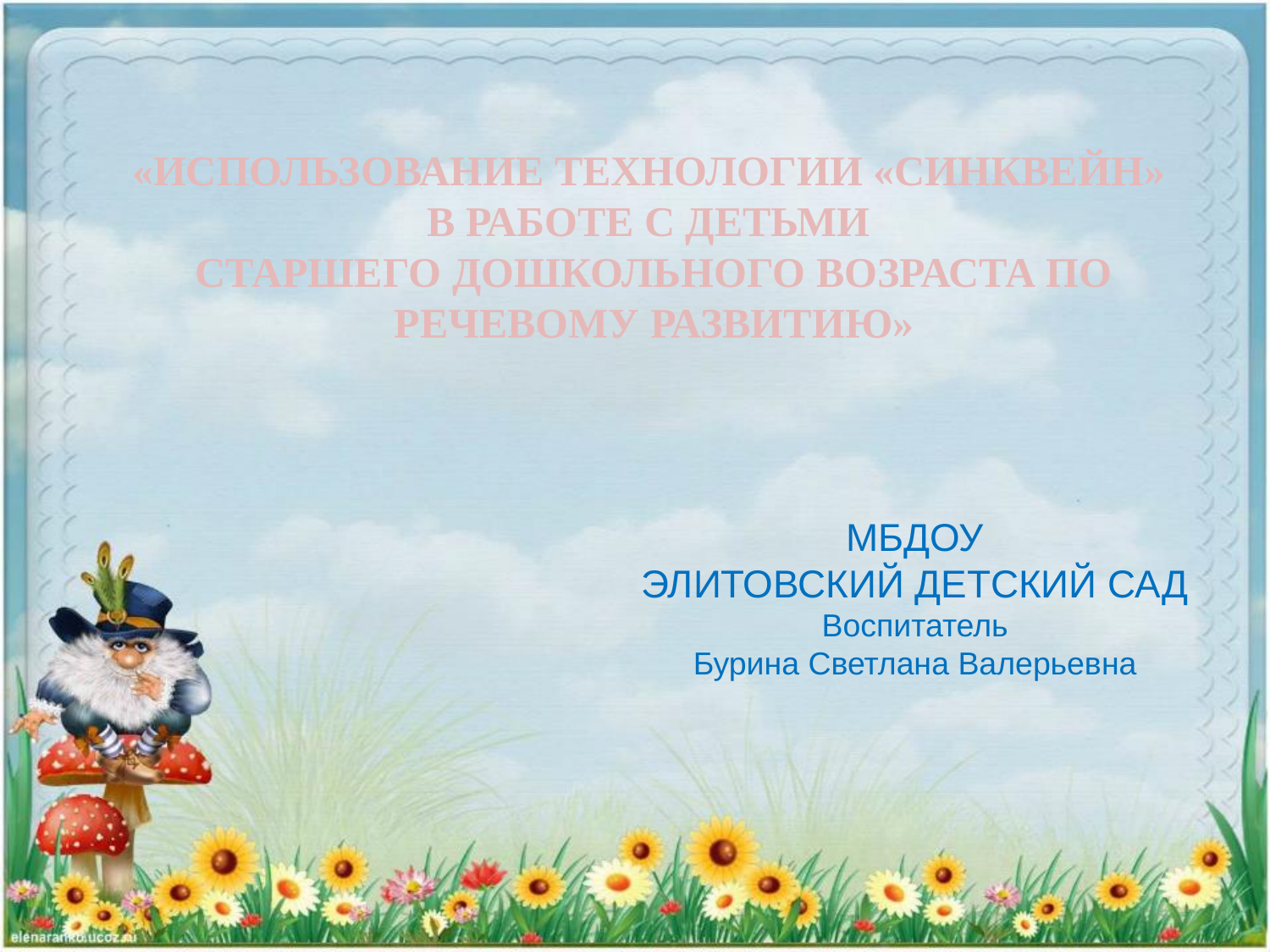

«ИСПОЛЬЗОВАНИЕ ТЕХНОЛОГИИ «СИНКВЕЙН»
В РАБОТЕ С ДЕТЬМИ
СТАРШЕГО ДОШКОЛЬНОГО ВОЗРАСТА ПО РЕЧЕВОМУ РАЗВИТИЮ»
МБДОУ
ЭЛИТОВСКИЙ ДЕТСКИЙ САД
Воспитатель
Бурина Светлана Валерьевна